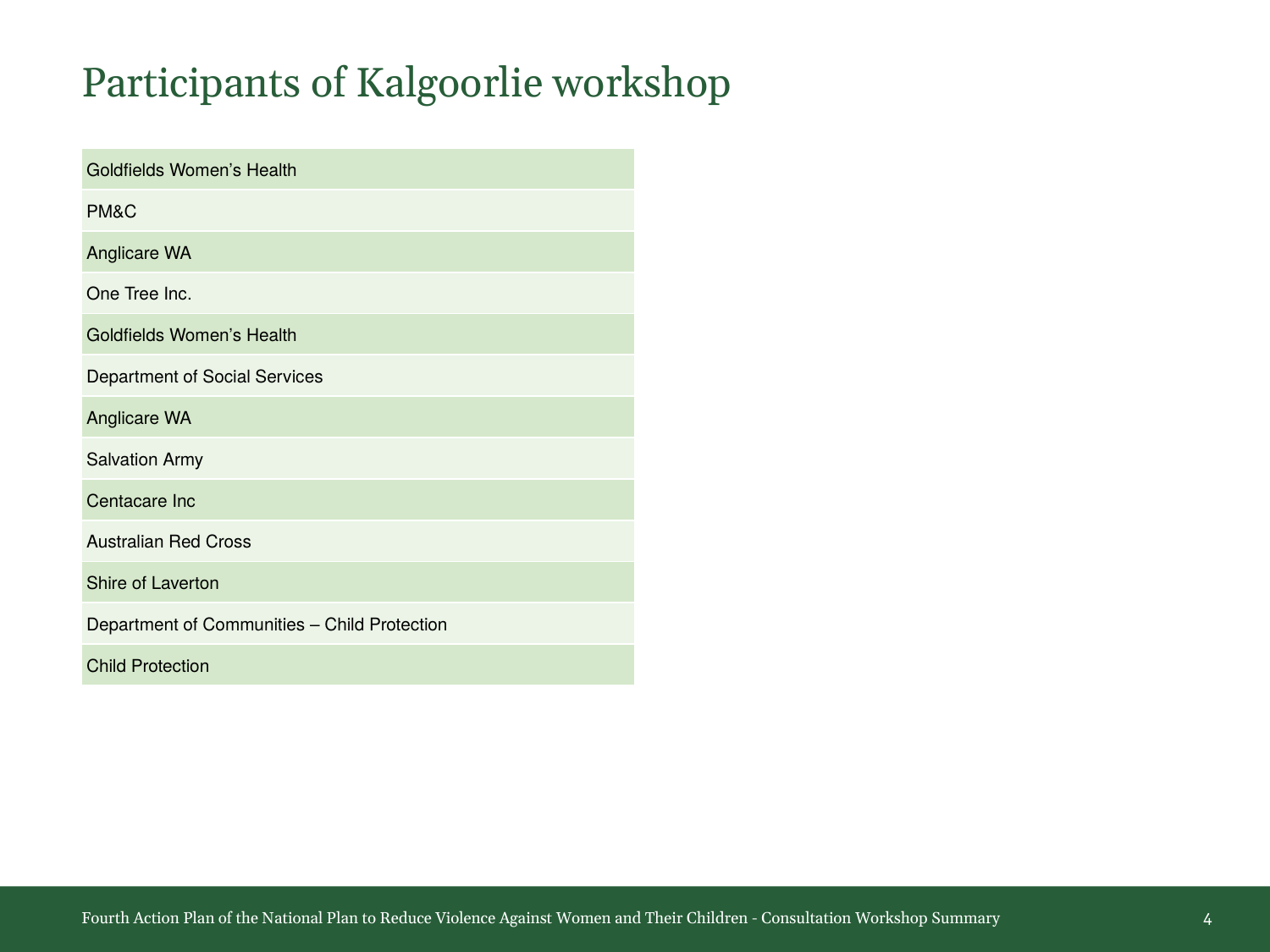

# Participants of Kalgoorlie workshop
| Goldfields Women’s Health |
| --- |
| PM&C |
| Anglicare WA |
| One Tree Inc. |
| Goldfields Women’s Health |
| Department of Social Services |
| Anglicare WA |
| Salvation Army |
| Centacare Inc |
| Australian Red Cross |
| Shire of Laverton |
| Department of Communities – Child Protection |
| Child Protection |
Fourth Action Plan of the National Plan to Reduce Violence Against Women and Their Children - Consultation Workshop Summary
4